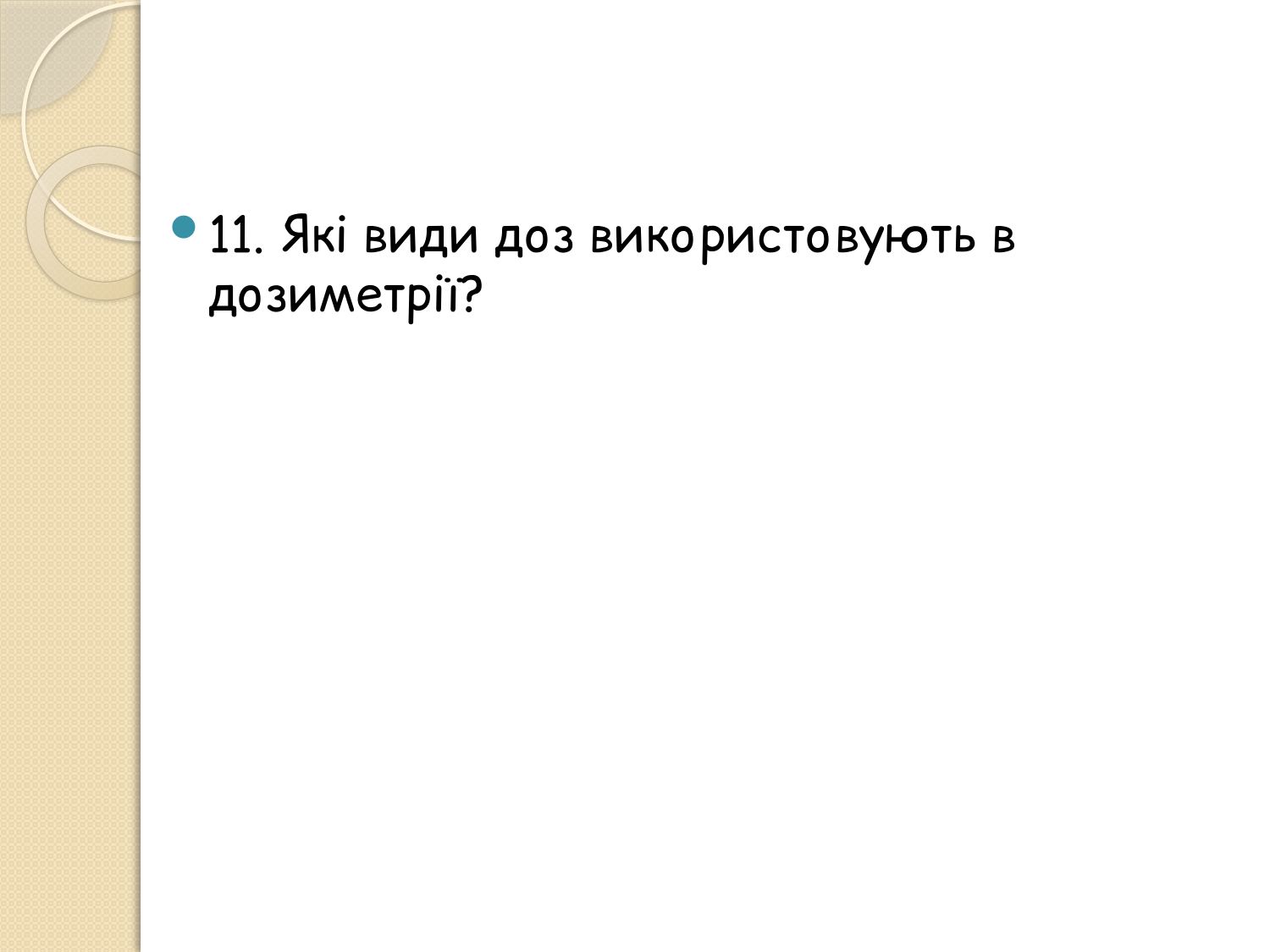

#
11. Які види доз використовують в дозиметрії?